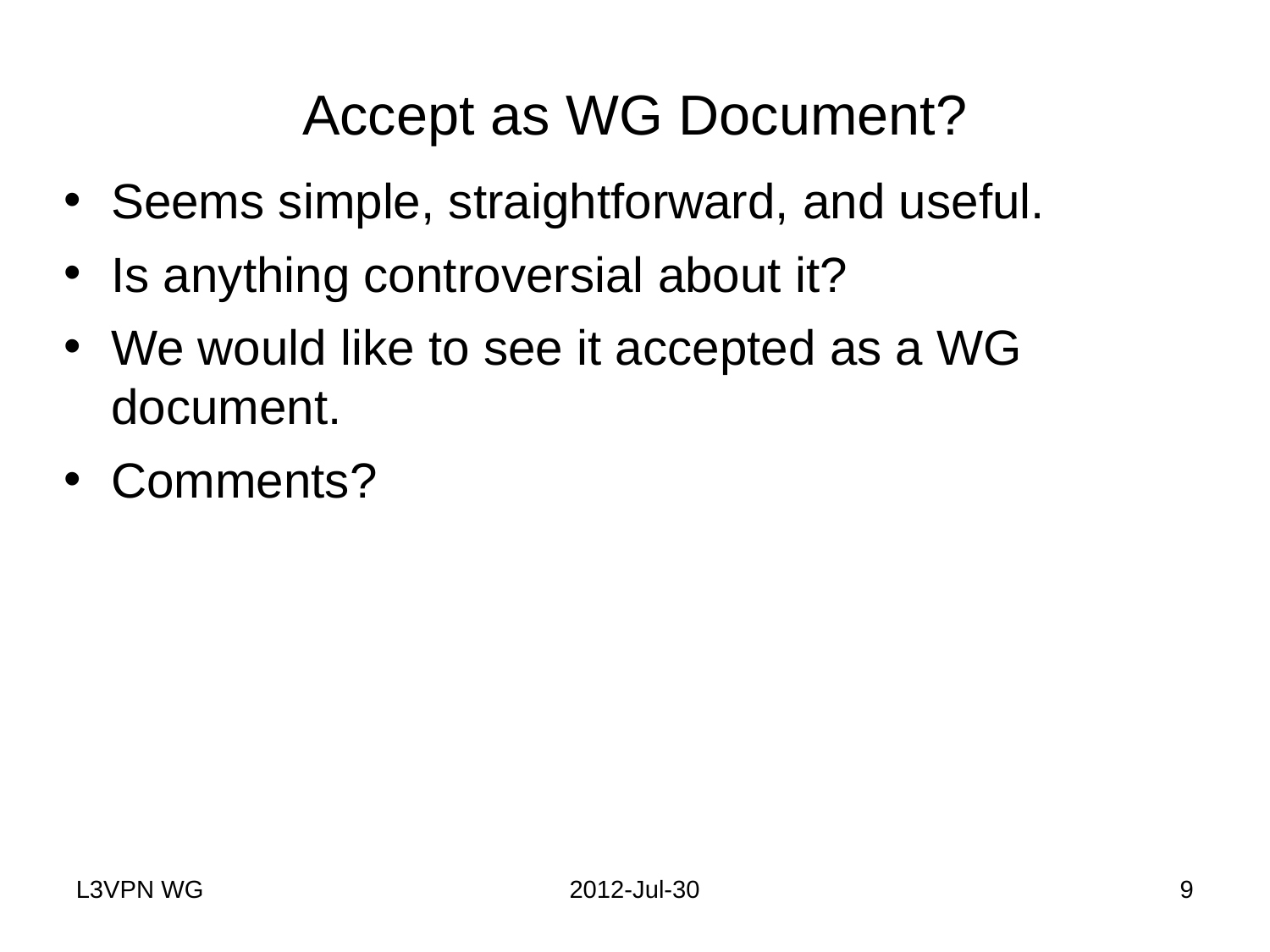

# Accept as WG Document?
Seems simple, straightforward, and useful.
Is anything controversial about it?
We would like to see it accepted as a WG document.
Comments?

L3VPN WG
2012-Jul-30
9